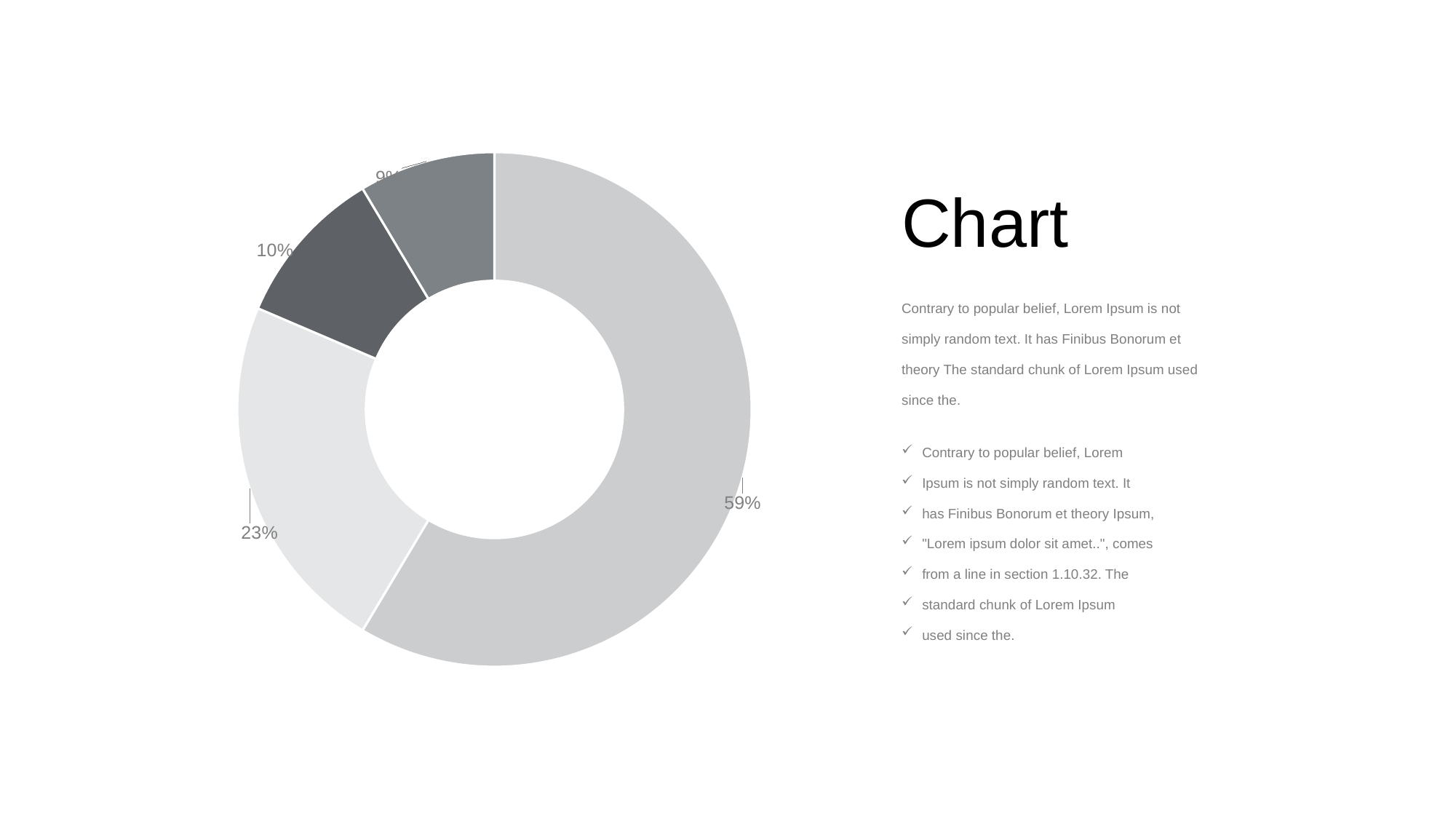

### Chart

| Category | Sales |
|---|---|
| 1st Qtr | 8.2 |
| 2nd Qtr | 3.2 |
| 3rd Qtr | 1.4 |
| 4th Qtr | 1.2 |
Chart
Contrary to popular belief, Lorem Ipsum is not simply random text. It has Finibus Bonorum et theory The standard chunk of Lorem Ipsum used since the.
Contrary to popular belief, Lorem
Ipsum is not simply random text. It
has Finibus Bonorum et theory Ipsum,
"Lorem ipsum dolor sit amet..", comes
from a line in section 1.10.32. The
standard chunk of Lorem Ipsum
used since the.